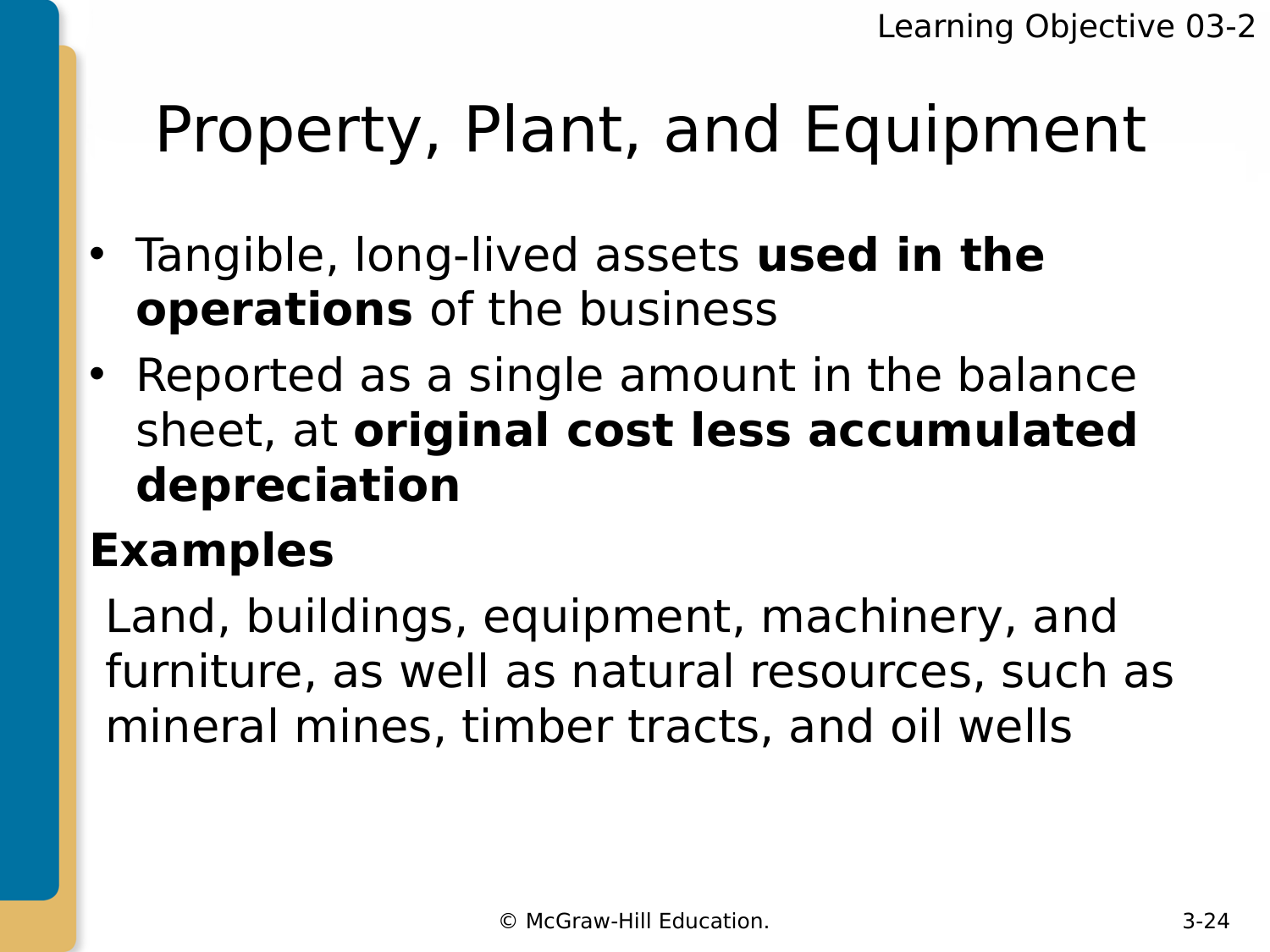

Learning Objective 03-2
# Property, Plant, and Equipment
Tangible, long-lived assets used in the operations of the business
Reported as a single amount in the balance sheet, at original cost less accumulated depreciation
Examples
Land, buildings, equipment, machinery, and furniture, as well as natural resources, such as mineral mines, timber tracts, and oil wells